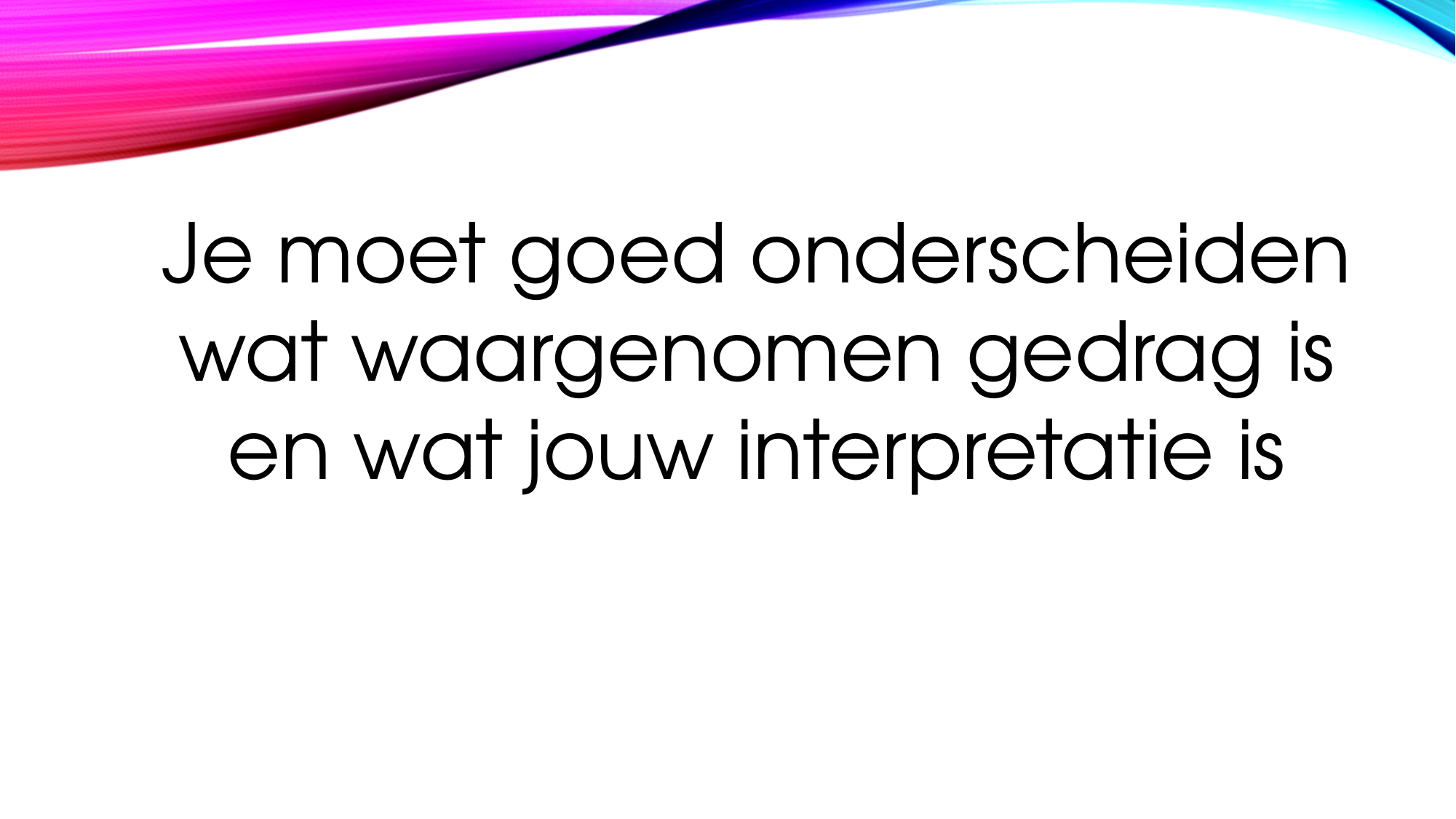

Je moet goed onderscheiden
wat waargenomen gedrag is
en wat jouw interpretatie is